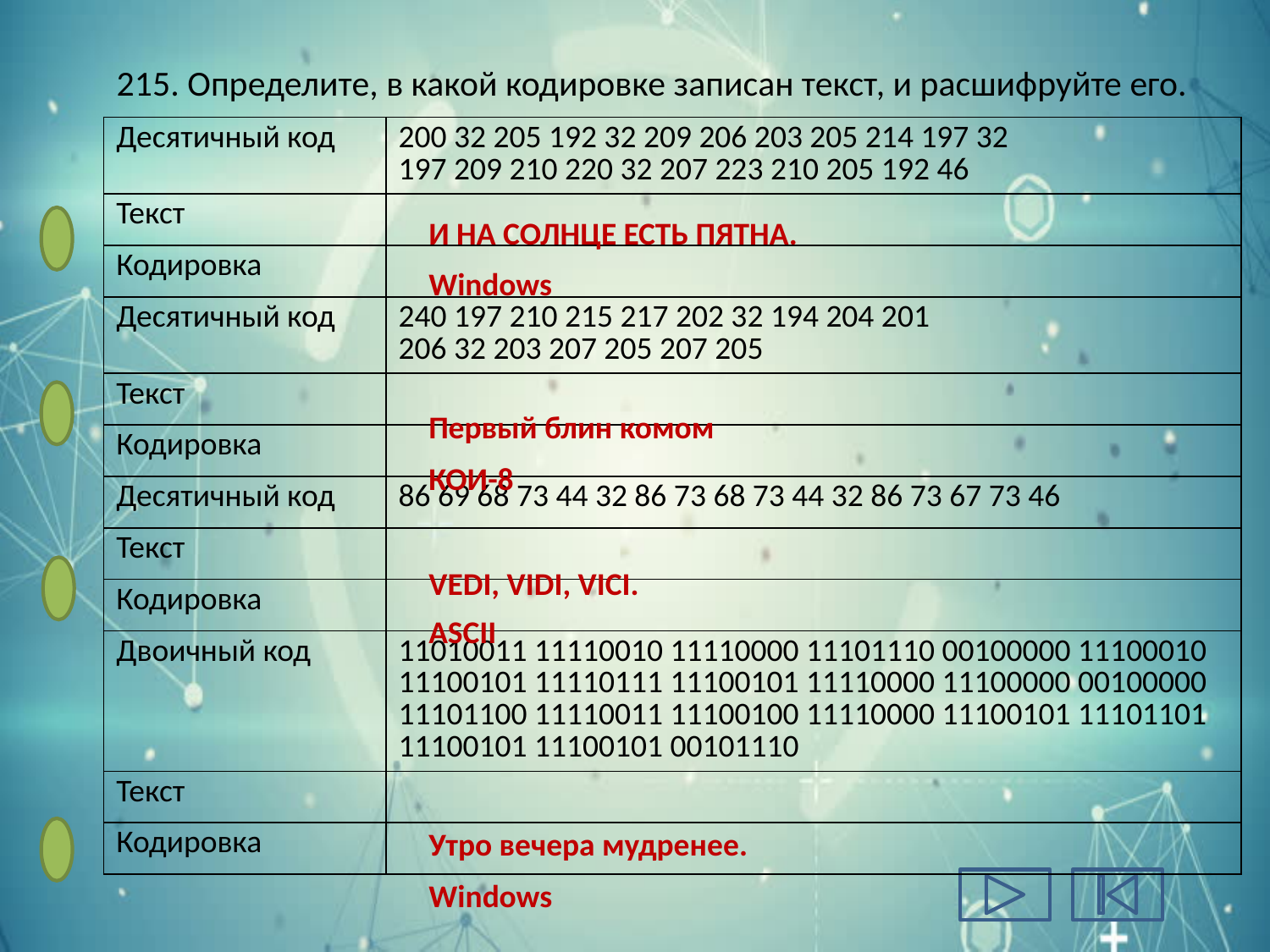

# 215. Определите, в какой кодировке записан текст, и расшифруйте его.
| Десятичный код | 200 32 205 192 32 209 206 203 205 214 197 32 197 209 210 220 32 207 223 210 205 192 46 |
| --- | --- |
| Текст |  |
| Кодировка |  |
| Десятичный код | 240 197 210 215 217 202 32 194 204 201 206 32 203 207 205 207 205 |
| Текст |  |
| Кодировка |  |
| Десятичный код | 86 69 68 73 44 32 86 73 68 73 44 32 86 73 67 73 46 |
| Текст |  |
| Кодировка |  |
| Двоичный код | 11010011 11110010 11110000 11101110 00100000 11100010 11100101 11110111 11100101 11110000 11100000 00100000 11101100 11110011 11100100 11110000 11100101 11101101 11100101 11100101 00101110 |
| Текст |  |
| Кодировка |  |

И НА СОЛНЦЕ ЕСТЬ ПЯТНА.
Windows

Первый блин комом
КОИ-8

VEDI, VIDI, VICI.
ASCII

Утро вечера мудренее.
Windows